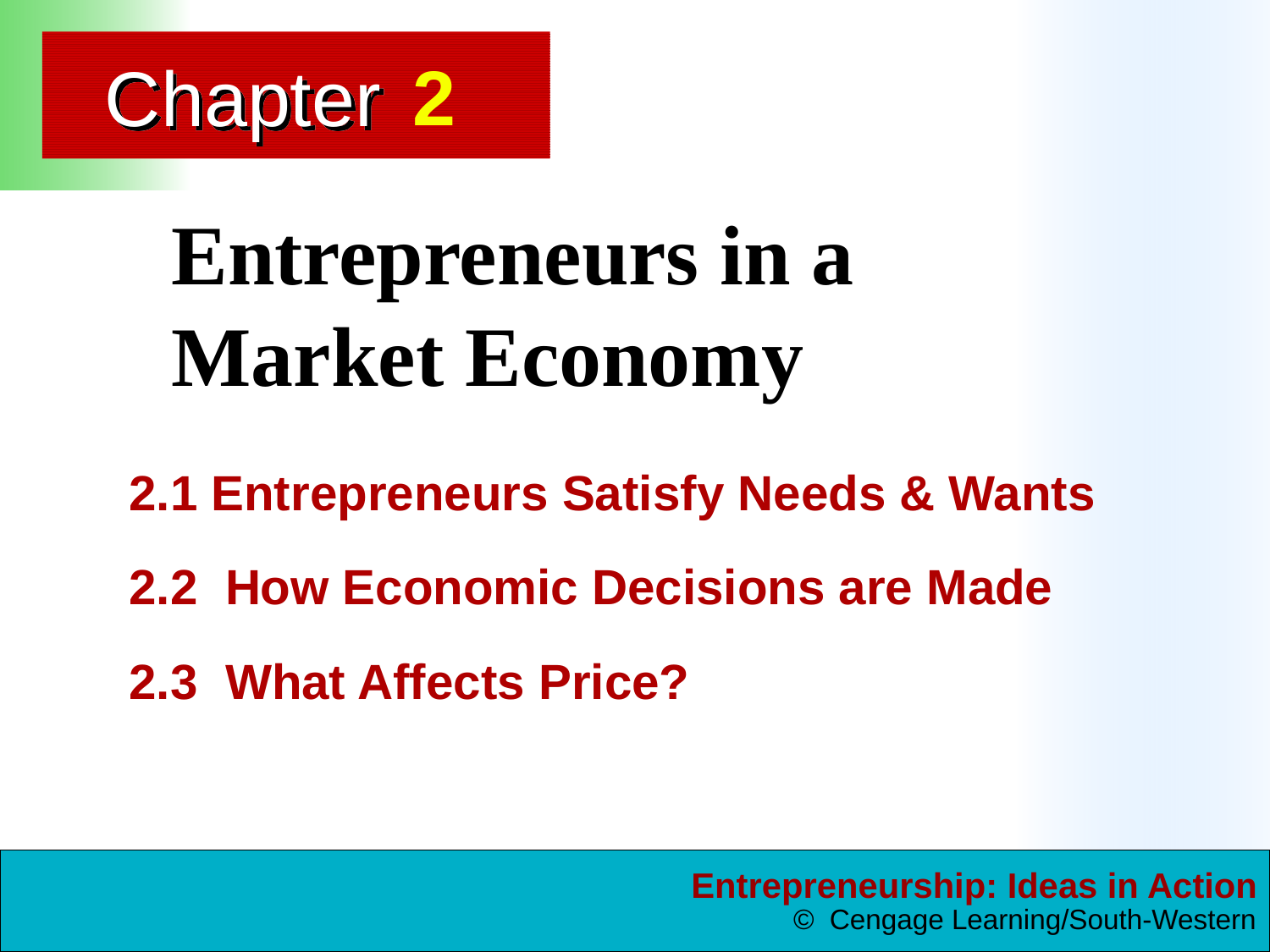

2
# Entrepreneurs in a Market Economy
2.1 Entrepreneurs Satisfy Needs & Wants
2.2  How Economic Decisions are Made
2.3  What Affects Price?